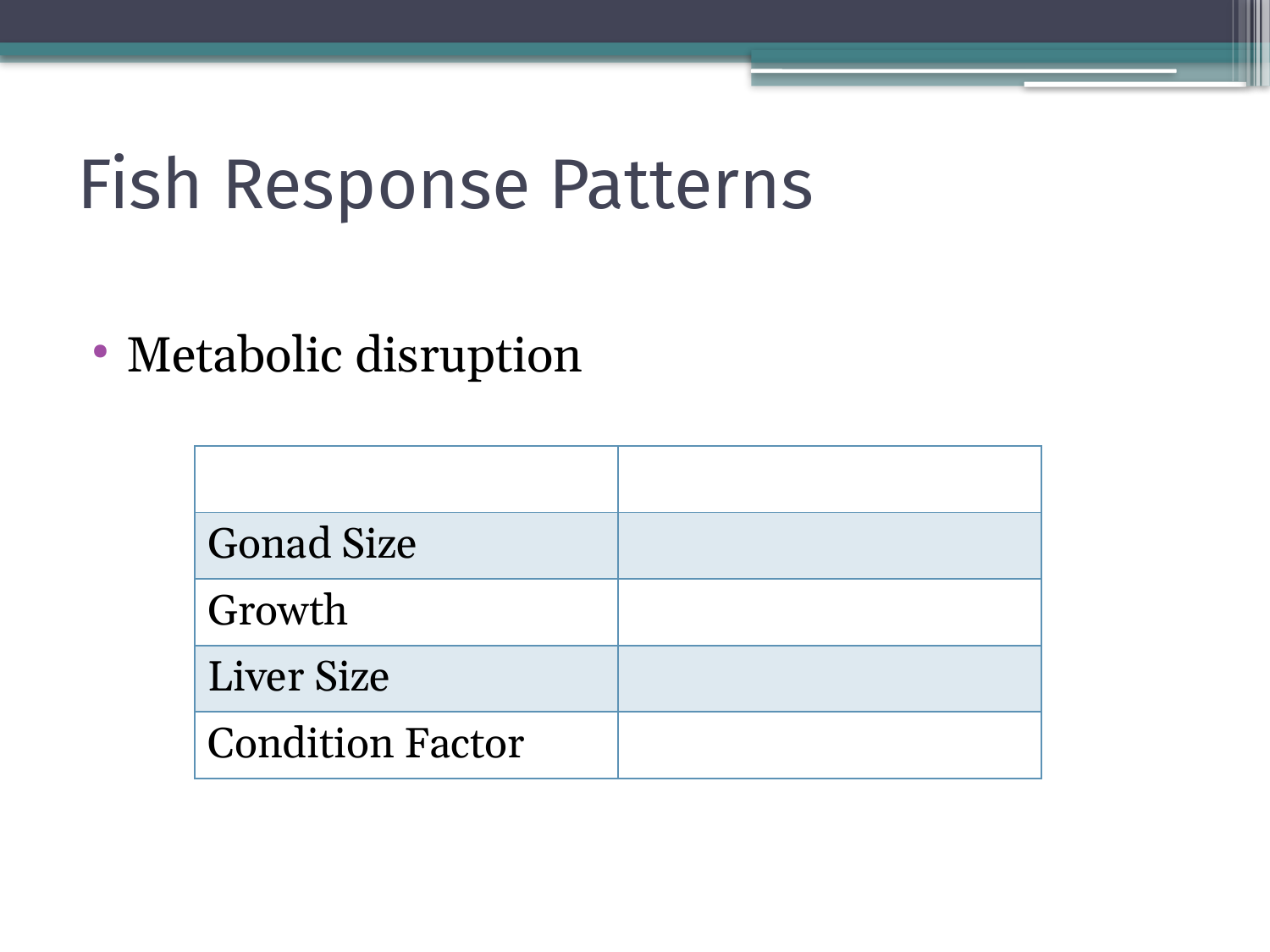

# Fish Response Patterns
Metabolic disruption

|  |  |
| --- | --- |
| Gonad Size |  |
| Growth |  |
| Liver Size |  |
| Condition Factor |  |